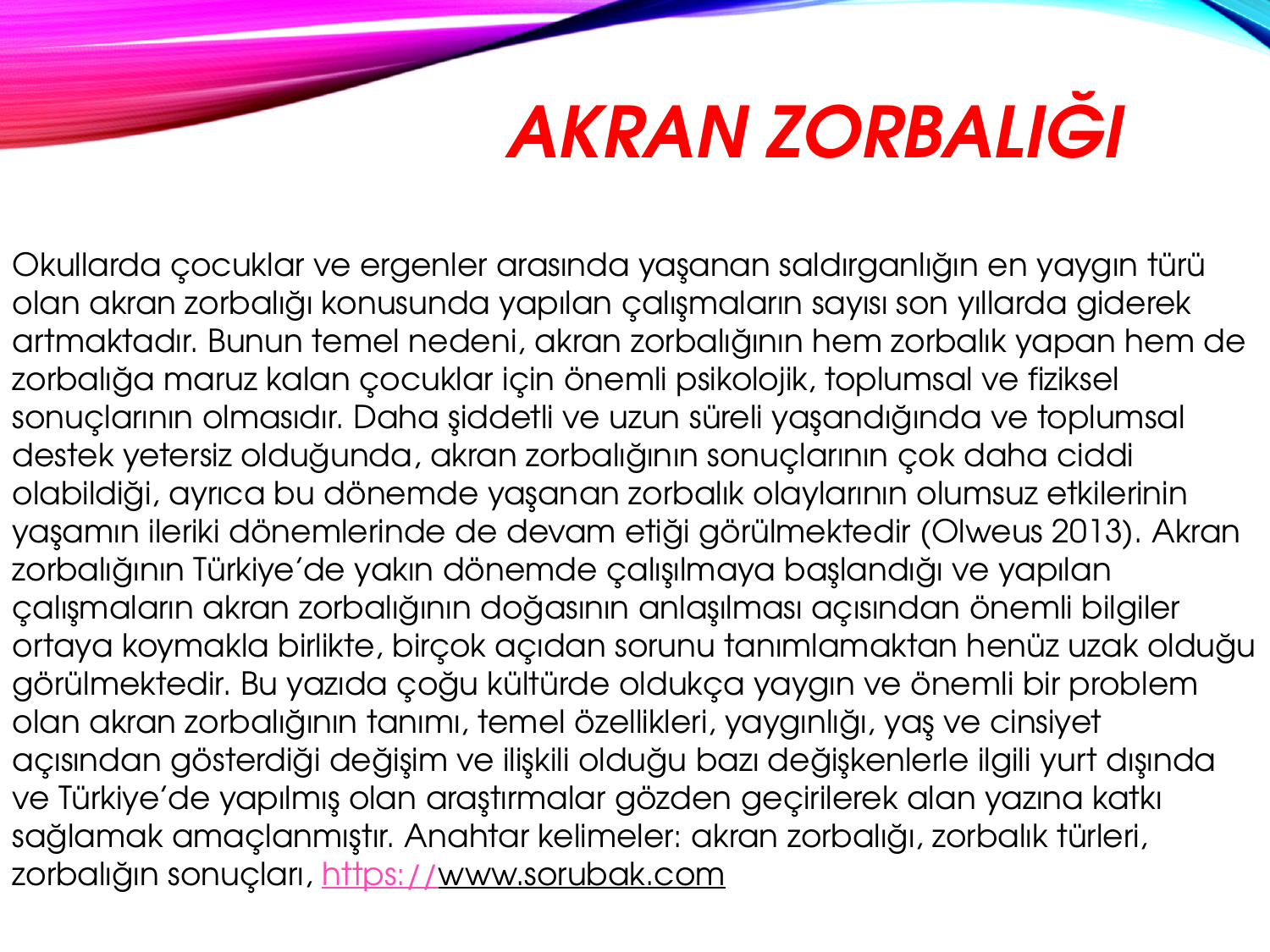

# akran ZorbalıĞI
Okullarda çocuklar ve ergenler arasında yaşanan saldırganlığın en yaygın türü olan akran zorbalığı konusunda yapılan çalışmaların sayısı son yıllarda giderek artmaktadır. Bunun temel nedeni, akran zorbalığının hem zorbalık yapan hem de zorbalığa maruz kalan çocuklar için önemli psikolojik, toplumsal ve fiziksel sonuçlarının olmasıdır. Daha şiddetli ve uzun süreli yaşandığında ve toplumsal destek yetersiz olduğunda, akran zorbalığının sonuçlarının çok daha ciddi olabildiği, ayrıca bu dönemde yaşanan zorbalık olaylarının olumsuz etkilerinin yaşamın ileriki dönemlerinde de devam etiği görülmektedir (Olweus 2013). Akran zorbalığının Türkiye’de yakın dönemde çalışılmaya başlandığı ve yapılan çalışmaların akran zorbalığının doğasının anlaşılması açısından önemli bilgiler ortaya koymakla birlikte, birçok açıdan sorunu tanımlamaktan henüz uzak olduğu görülmektedir. Bu yazıda çoğu kültürde oldukça yaygın ve önemli bir problem olan akran zorbalığının tanımı, temel özellikleri, yaygınlığı, yaş ve cinsiyet açısından gösterdiği değişim ve ilişkili olduğu bazı değişkenlerle ilgili yurt dışında ve Türkiye’de yapılmış olan araştırmalar gözden geçirilerek alan yazına katkı sağlamak amaçlanmıştır. Anahtar kelimeler: akran zorbalığı, zorbalık türleri, zorbalığın sonuçları, https://www.sorubak.com